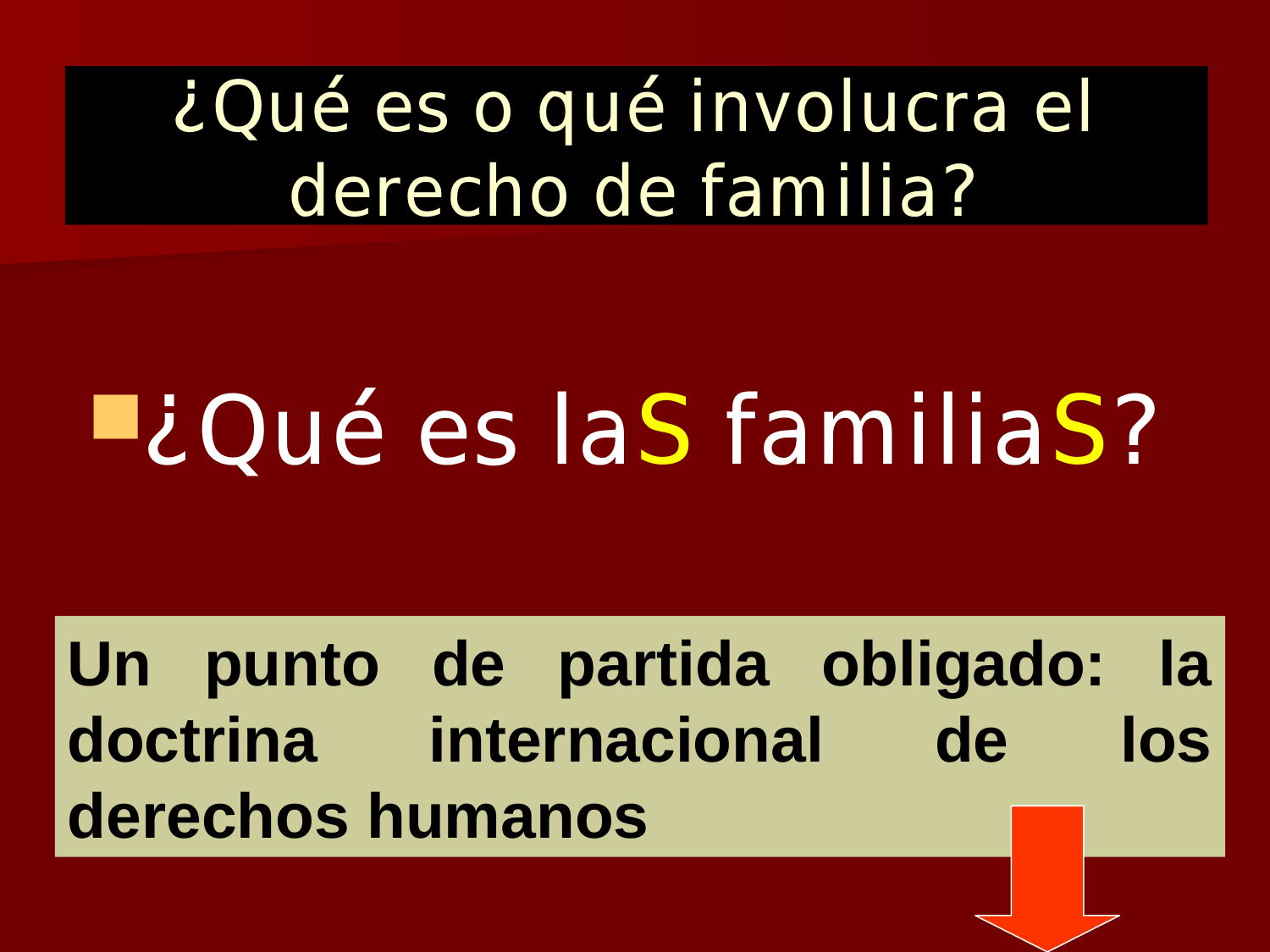

# ¿Qué es o qué involucra el derecho de familia?

¿Qué es laS familiaS?
Un punto de partida obligado: la doctrina internacional de los derechos humanos